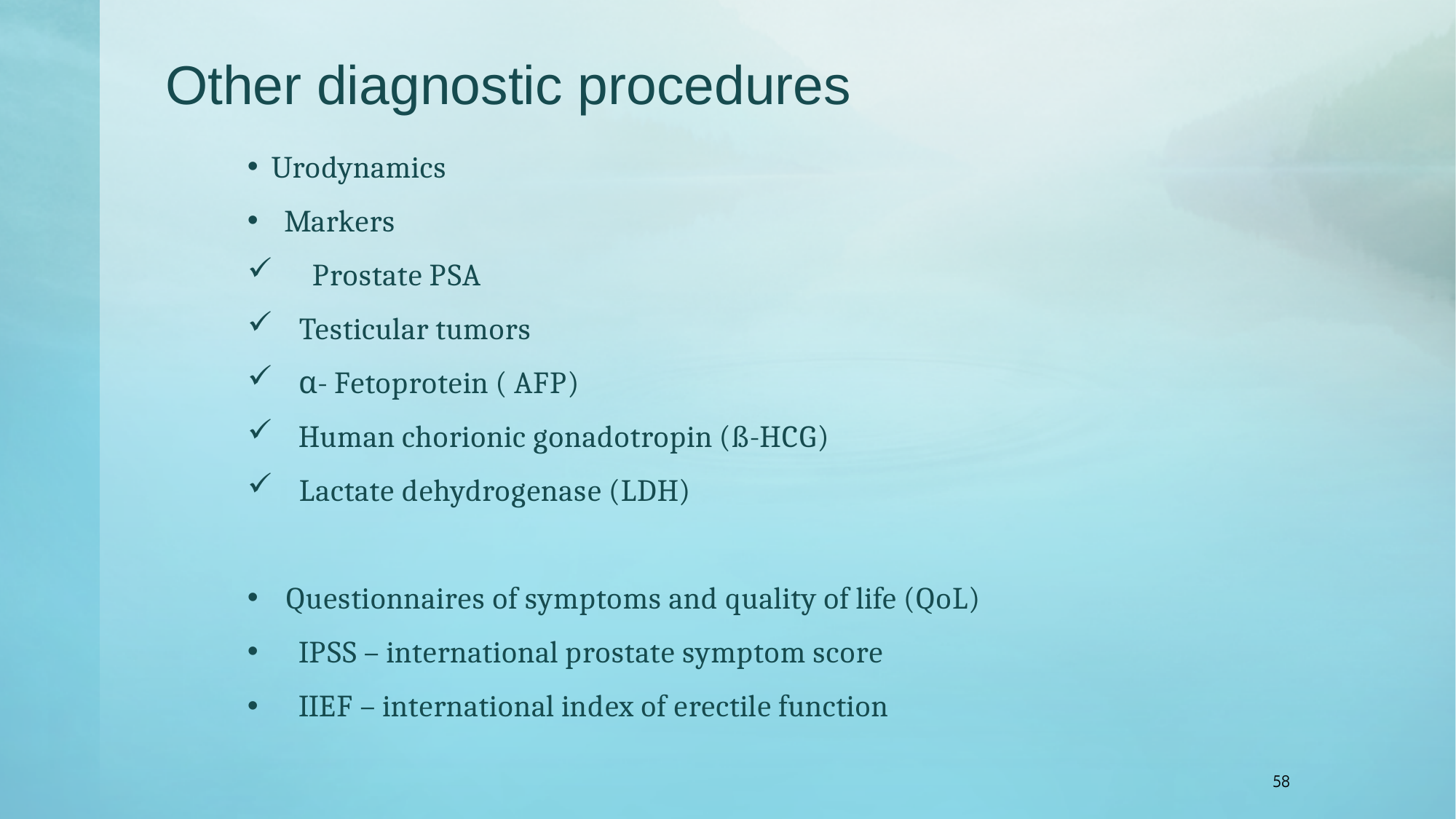

# Other diagnostic procedures
Urodynamics
  Markers
    Prostate PSA
  Testicular tumors
  α- Fetoprotein ( AFP)
  Human chorionic gonadotropin (ß-HCG)
  Lactate dehydrogenase (LDH)

  Questionnaires of symptoms and quality of life (QoL)
    IPSS – international prostate symptom score
    IIEF – international index of erectile function
58